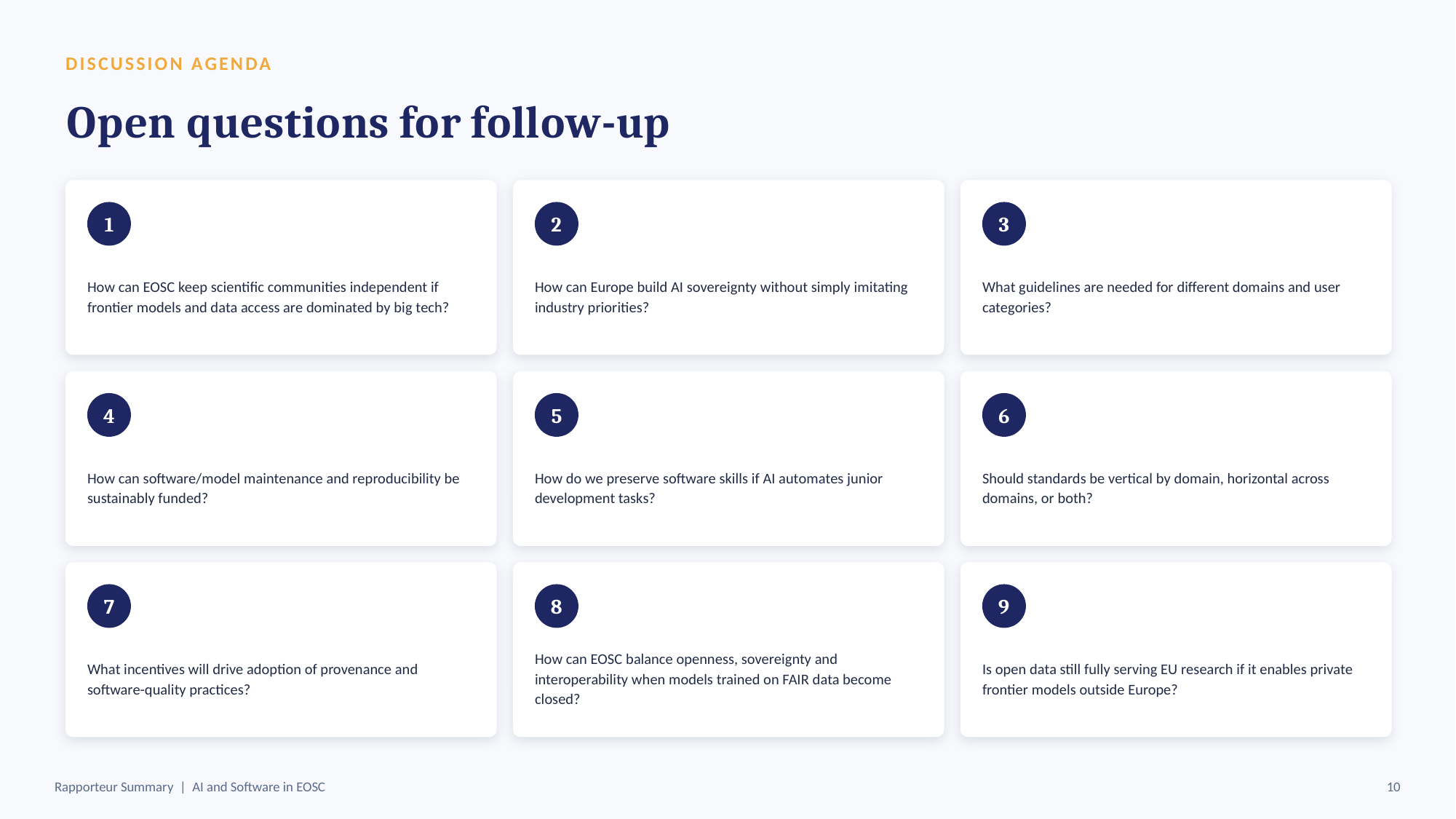

DISCUSSION AGENDA
Open questions for follow-up

1

2

3
How can EOSC keep scientific communities independent if frontier models and data access are dominated by big tech?
How can Europe build AI sovereignty without simply imitating industry priorities?
What guidelines are needed for different domains and user categories?

4

5

6
How can software/model maintenance and reproducibility be sustainably funded?
How do we preserve software skills if AI automates junior development tasks?
Should standards be vertical by domain, horizontal across domains, or both?

7

8

9
What incentives will drive adoption of provenance and software-quality practices?
How can EOSC balance openness, sovereignty and interoperability when models trained on FAIR data become closed?
Is open data still fully serving EU research if it enables private frontier models outside Europe?
Rapporteur Summary  |  AI and Software in EOSC
10